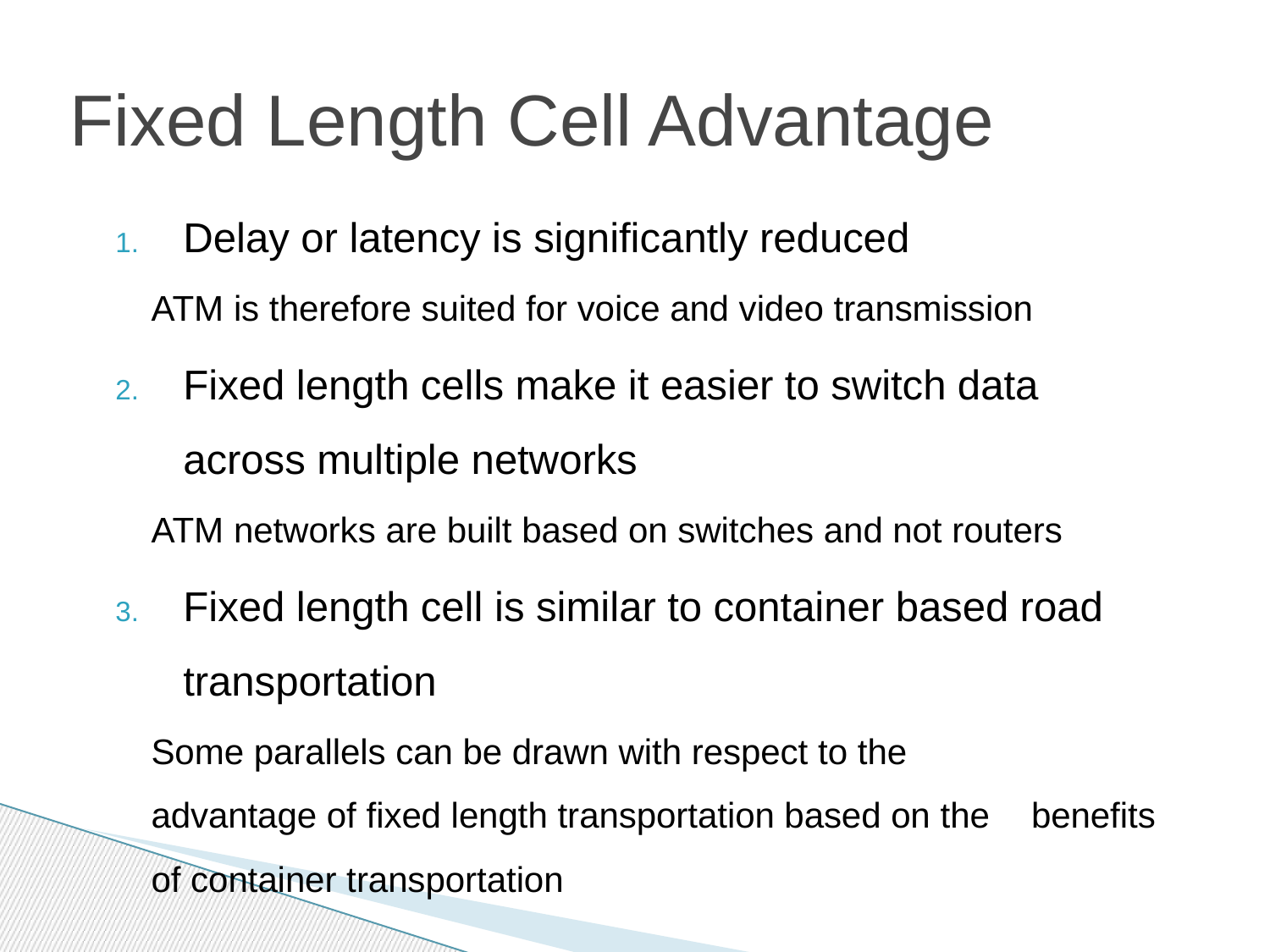

# Fixed Length Cell Advantage
Delay or latency is significantly reduced
ATM is therefore suited for voice and video transmission
Fixed length cells make it easier to switch data across multiple networks
ATM networks are built based on switches and not routers
Fixed length cell is similar to container based road transportation
	Some parallels can be drawn with respect to the 	advantage of fixed length transportation based on the 	benefits of container transportation